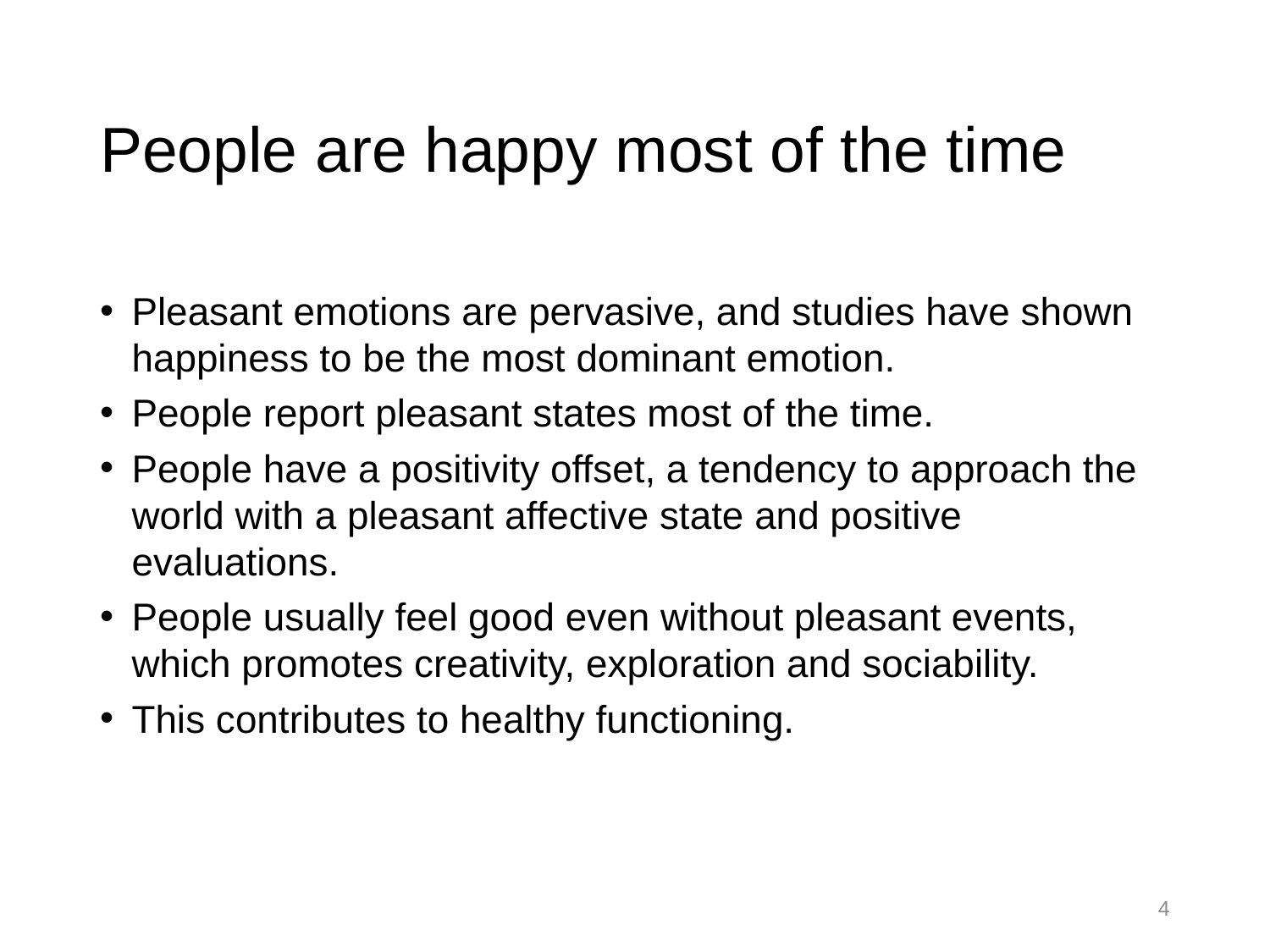

# People are happy most of the time
Pleasant emotions are pervasive, and studies have shown happiness to be the most dominant emotion.
People report pleasant states most of the time.
People have a positivity offset, a tendency to approach the world with a pleasant affective state and positive evaluations.
People usually feel good even without pleasant events, which promotes creativity, exploration and sociability.
This contributes to healthy functioning.
4